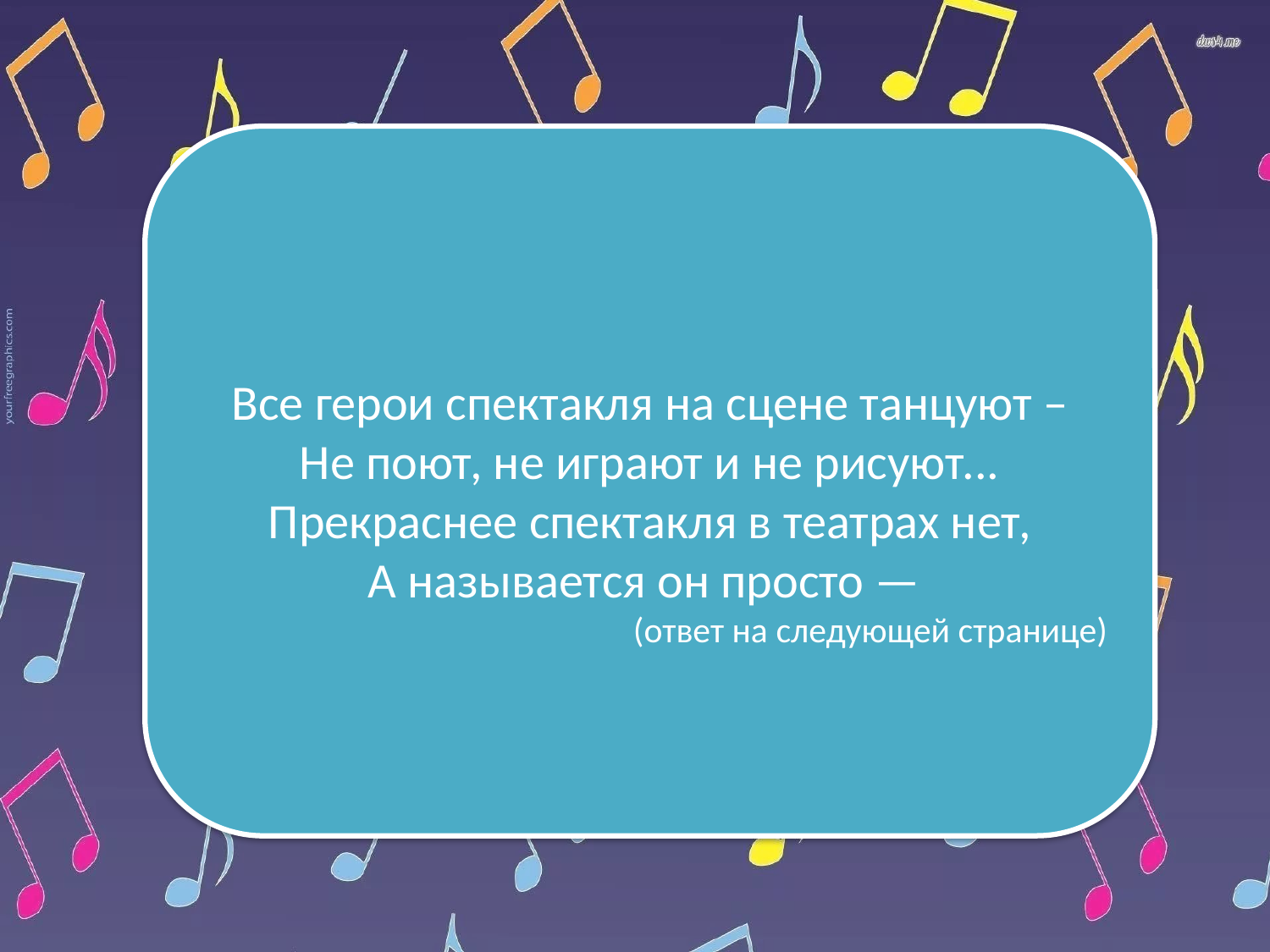

Все герои спектакля на сцене танцуют –
Не поют, не играют и не рисуют...
Прекраснее спектакля в театрах нет,
А называется он просто —
(ответ на следующей странице)